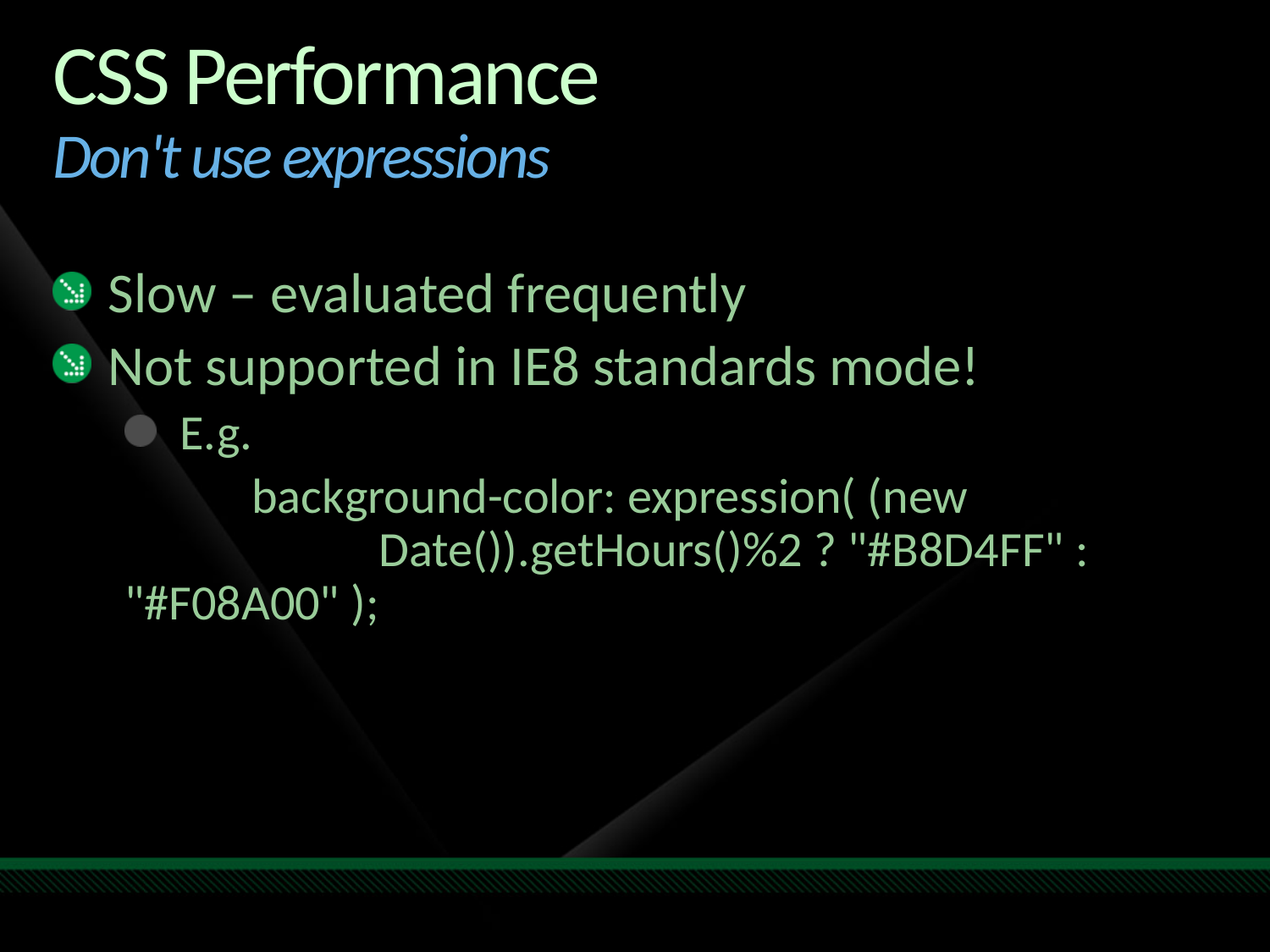

# CSS Performance Don't use expressions
Slow – evaluated frequently
Not supported in IE8 standards mode!
E.g.
	background-color: expression( (new 				Date()).getHours()%2 ? "#B8D4FF" : "#F08A00" );